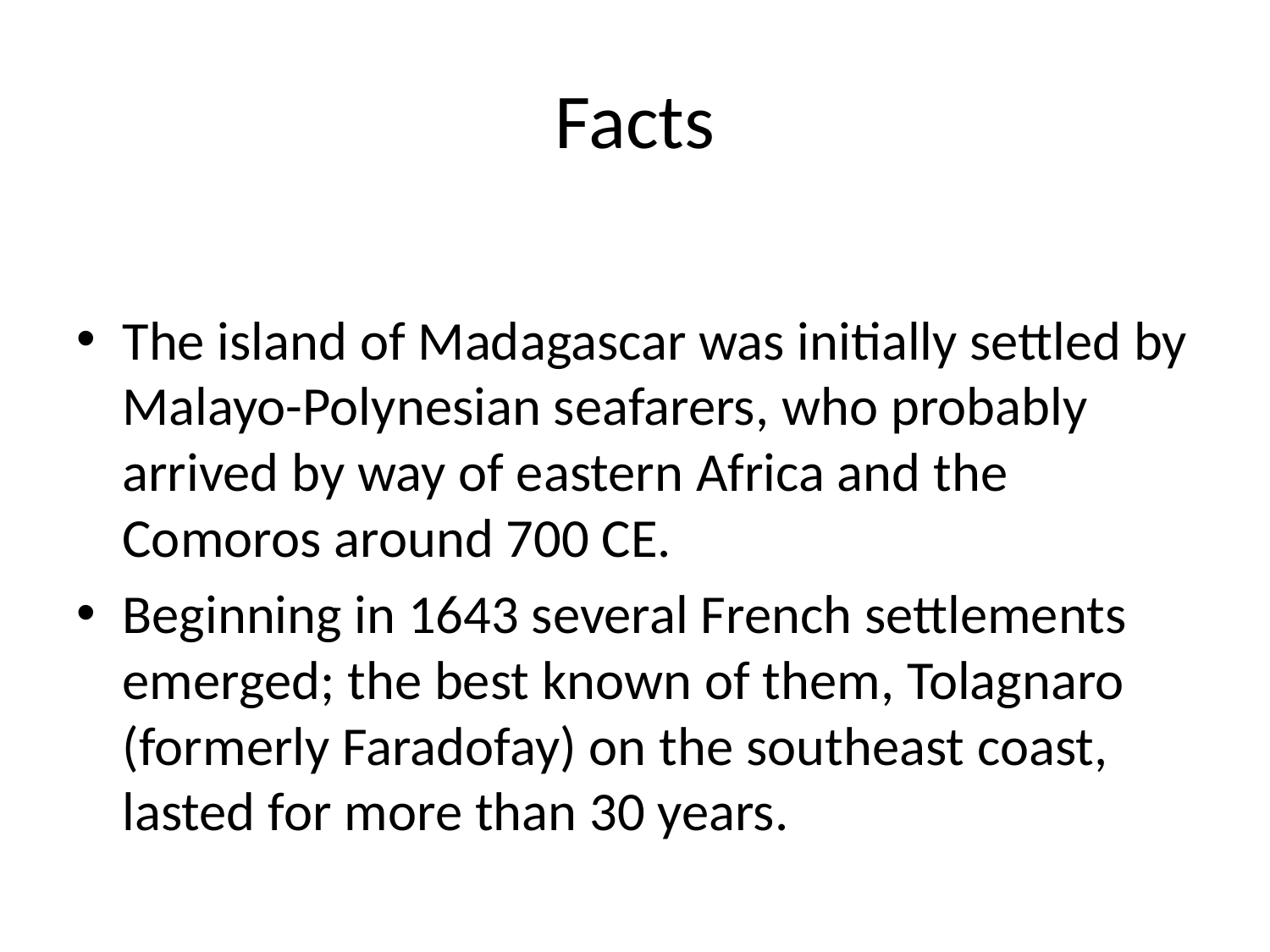

# Facts

The island of Madagascar was initially settled by Malayo-Polynesian seafarers, who probably arrived by way of eastern Africa and the Comoros around 700 CE.
Beginning in 1643 several French settlements emerged; the best known of them, Tolagnaro (formerly Faradofay) on the southeast coast, lasted for more than 30 years.